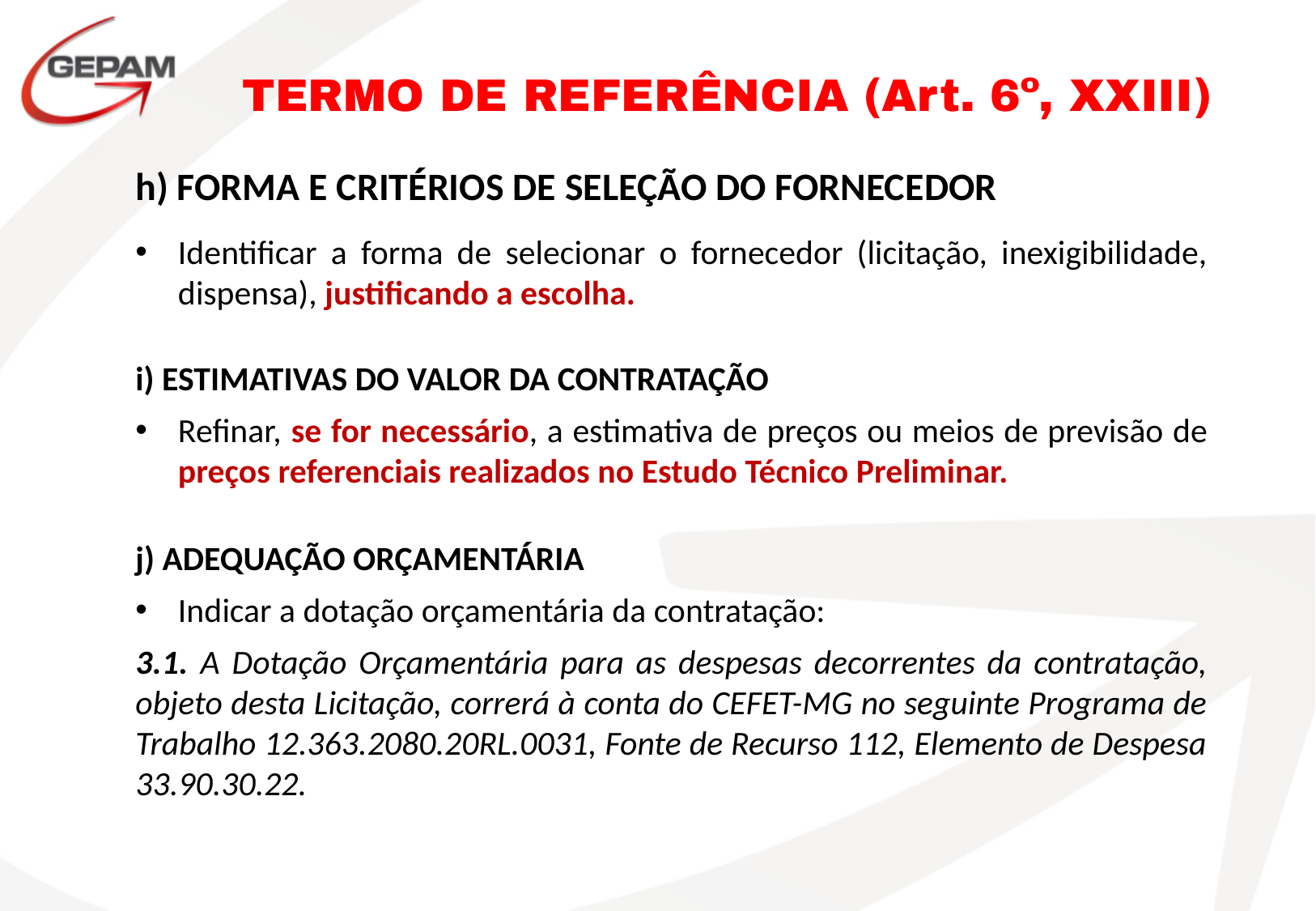

TERMO DE REFERÊNCIA (Art. 6º, XXIII)
h) FORMA E CRITÉRIOS DE SELEÇÃO DO FORNECEDOR
Identificar a forma de selecionar o fornecedor (licitação, inexigibilidade, dispensa), justificando a escolha.

i) ESTIMATIVAS DO VALOR DA CONTRATAÇÃO
Refinar, se for necessário, a estimativa de preços ou meios de previsão de preços referenciais realizados no Estudo Técnico Preliminar.

j) ADEQUAÇÃO ORÇAMENTÁRIA
Indicar a dotação orçamentária da contratação:
3.1. A Dotação Orçamentária para as despesas decorrentes da contratação, objeto desta Licitação, correrá à conta do CEFET-MG no seguinte Programa de Trabalho 12.363.2080.20RL.0031, Fonte de Recurso 112, Elemento de Despesa 33.90.30.22.